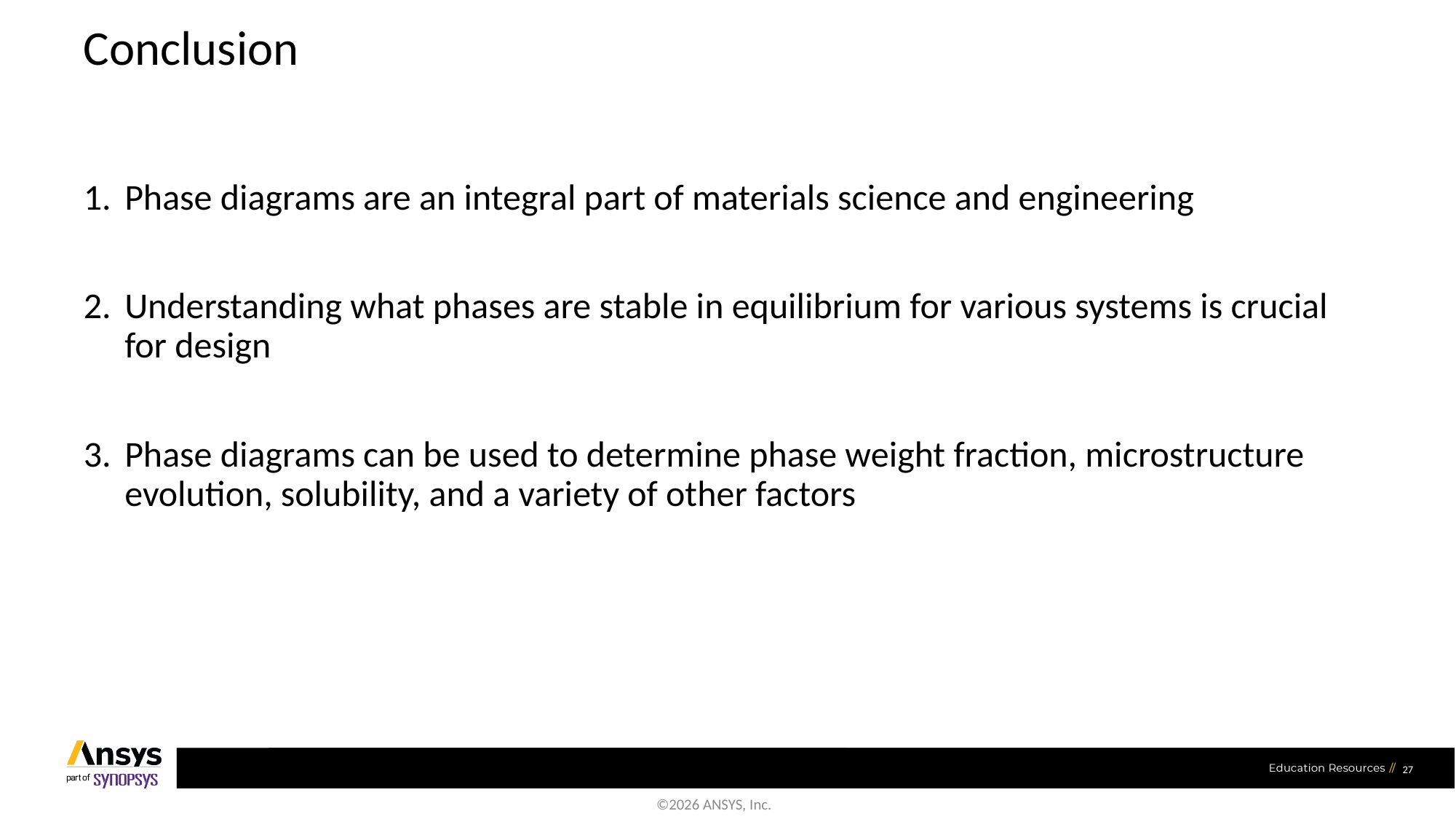

# Conclusion
Phase diagrams are an integral part of materials science and engineering

Understanding what phases are stable in equilibrium for various systems is crucial for design

Phase diagrams can be used to determine phase weight fraction, microstructure evolution, solubility, and a variety of other factors

27